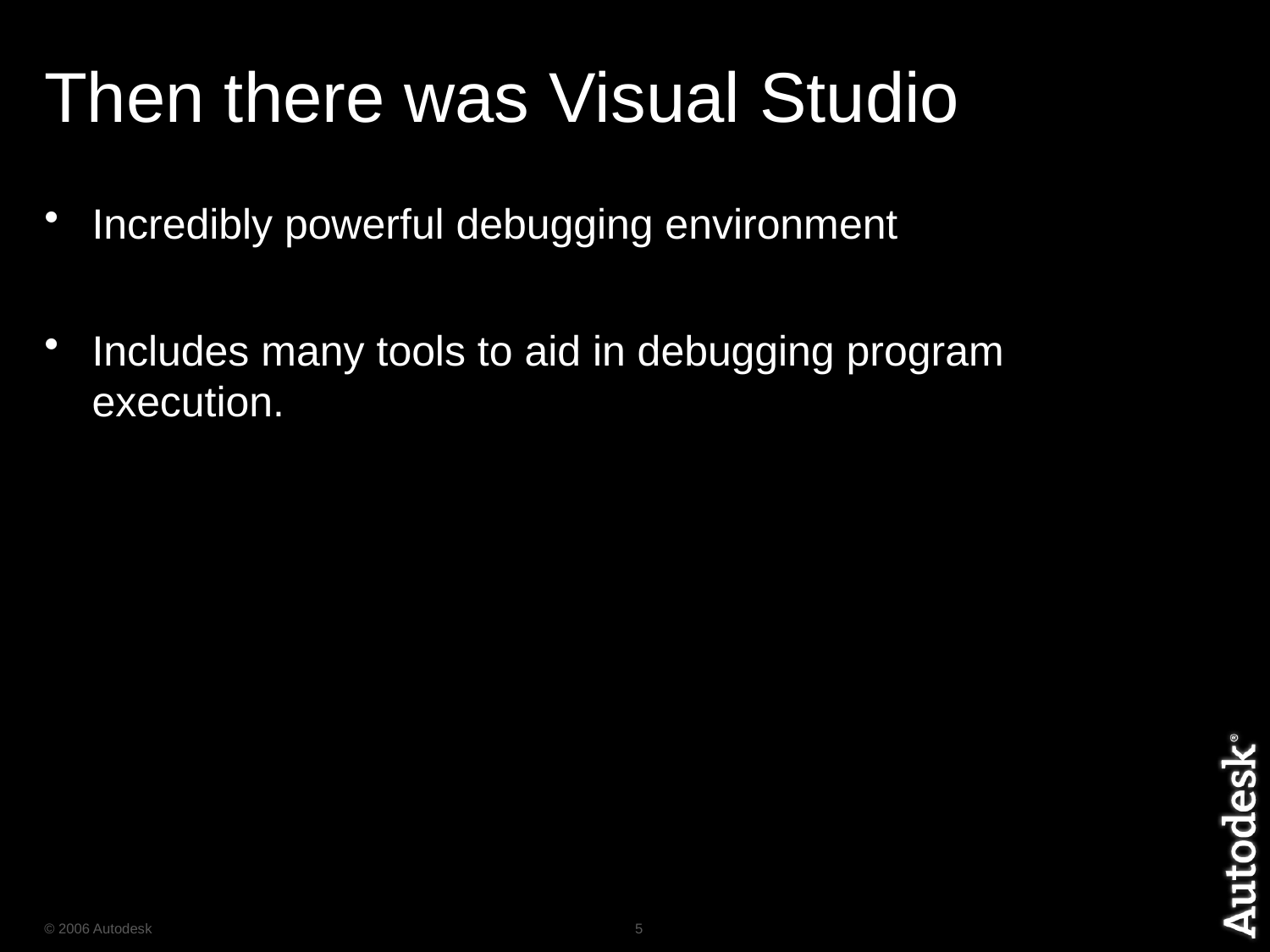

# Then there was Visual Studio
Incredibly powerful debugging environment

Includes many tools to aid in debugging program execution.